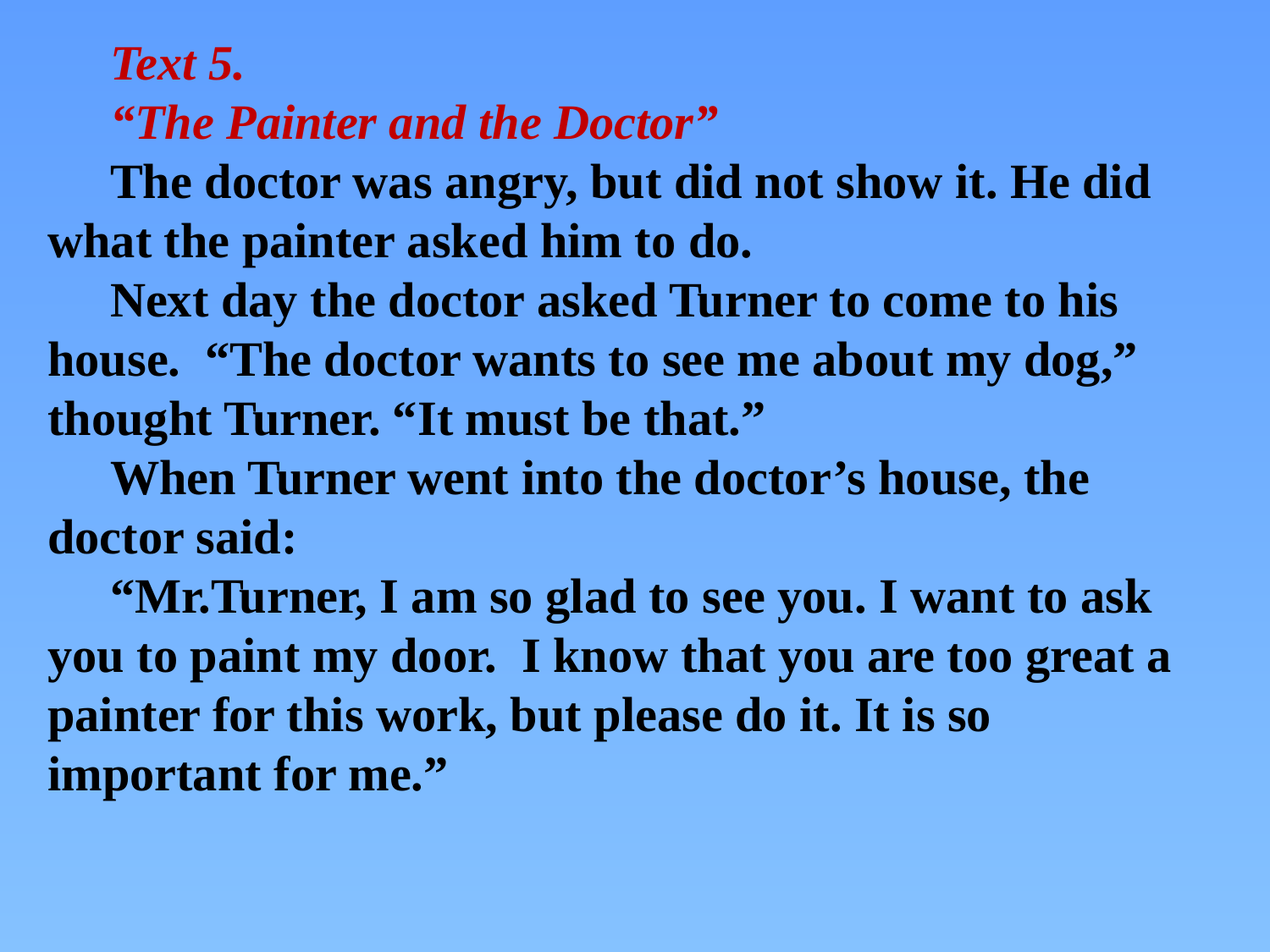

Text 5.
“The Painter and the Doctor”
The doctor was angry, but did not show it. He did what the painter asked him to do.
Next day the doctor asked Turner to come to his house.  “The doctor wants to see me about my dog,” thought Turner. “It must be that.”
When Turner went into the doctor’s house, the doctor said:
“Mr.Turner, I am so glad to see you. I want to ask you to paint my door.  I know that you are too great a painter for this work, but please do it. It is so important for me.”